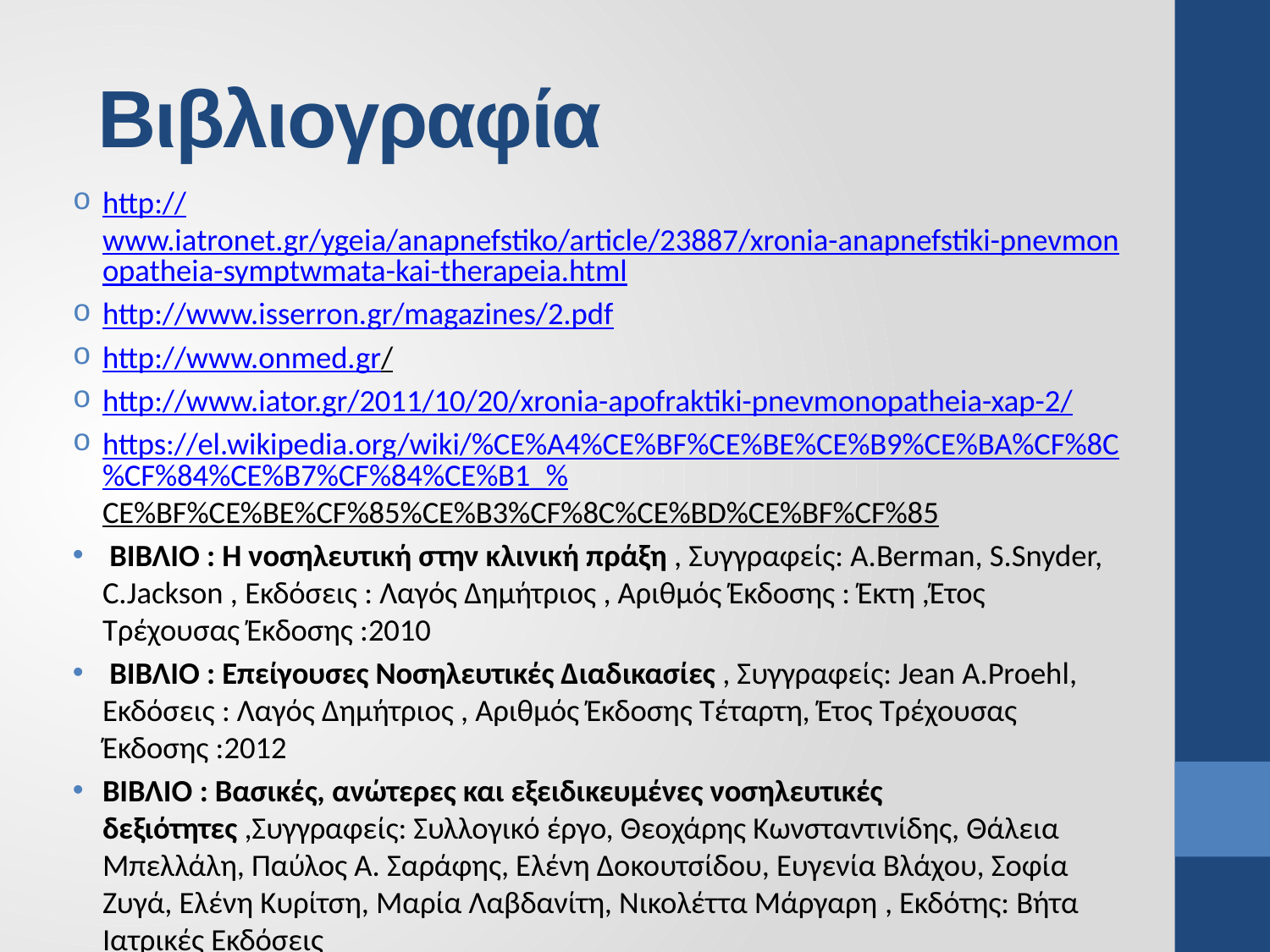

# Βιβλιογραφία
http://www.iatronet.gr/ygeia/anapnefstiko/article/23887/xronia-anapnefstiki-pnevmonopatheia-symptwmata-kai-therapeia.html
http://www.isserron.gr/magazines/2.pdf
http://www.onmed.gr/
http://www.iator.gr/2011/10/20/xronia-apofraktiki-pnevmonopatheia-xap-2/
https://el.wikipedia.org/wiki/%CE%A4%CE%BF%CE%BE%CE%B9%CE%BA%CF%8C%CF%84%CE%B7%CF%84%CE%B1_%CE%BF%CE%BE%CF%85%CE%B3%CF%8C%CE%BD%CE%BF%CF%85
 ΒΙΒΛΊΟ : Η νοσηλευτική στην κλινική πράξη , Συγγραφείς: Α.Berman, S.Snyder, C.Jackson , Εκδόσεις : Λαγός Δημήτριος , Αριθμός Έκδοσης : Έκτη ,Έτος Τρέχουσας Έκδοσης :2010
 ΒΙΒΛΊΟ : Επείγουσες Νοσηλευτικές Διαδικασίες , Συγγραφείς: Jean A.Proehl, Εκδόσεις : Λαγός Δημήτριος , Αριθμός Έκδοσης Τέταρτη, Έτος Τρέχουσας Έκδοσης :2012
ΒΙΒΛΊΟ : Βασικές, ανώτερες και εξειδικευμένες νοσηλευτικές δεξιότητες ,Συγγραφείς: Συλλογικό έργο, Θεοχάρης Κωνσταντινίδης, Θάλεια Μπελλάλη, Παύλος Α. Σαράφης, Ελένη Δοκουτσίδου, Ευγενία Βλάχου, Σοφία Ζυγά, Ελένη Κυρίτση, Μαρία Λαβδανίτη, Νικολέττα Μάργαρη , Εκδότης: Βήτα Ιατρικές Εκδόσεις